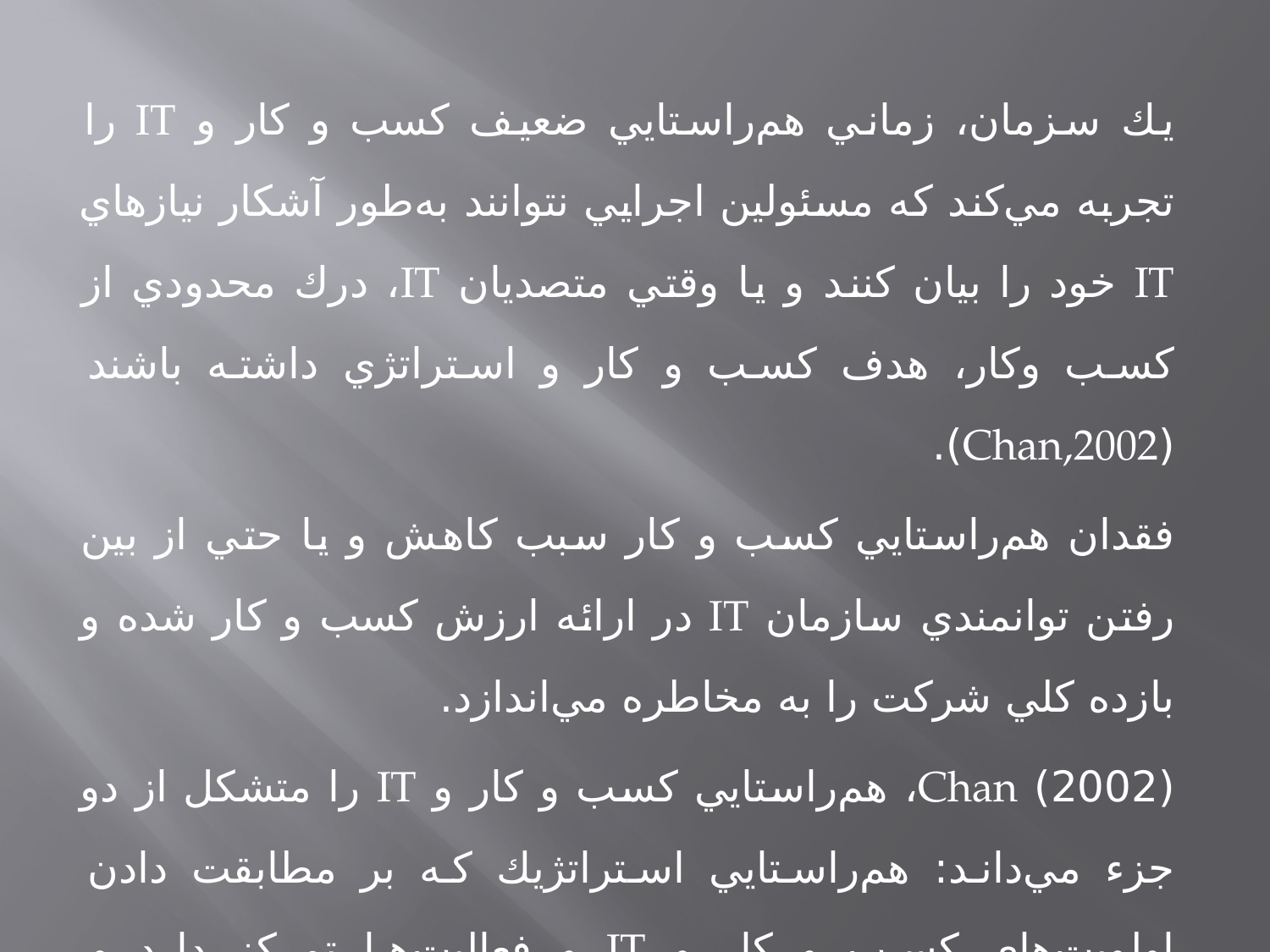

يك سزمان، زماني هم‌راستايي ضعيف كسب و كار و IT را تجربه مي‌كند كه مسئولين اجرايي نتوانند به‌طور آشكار نيازهاي IT خود را بيان كنند و يا وقتي متصديان IT، درك محدودي از كسب وكار، هدف كسب و كار و استراتژي داشته باشند (Chan,2002).
فقدان هم‌راستايي كسب و كار سبب كاهش و يا حتي از بين رفتن توانمندي سازمان IT در ارائه ارزش كسب و كار شده و بازده كلي شركت را به مخاطره مي‌اندازد.
(2002) Chan، هم‌راستايي كسب و كار و IT را متشكل از دو جزء مي‌داند: هم‌راستايي استراتژيك كه بر مطابقت دادن اولويت‌هاي كسب و كار و IT و فعاليت‌ها تمركز دارد و هم‌راستايي ساختاري كه بر تطابق ساختاري بين كسب و كار IT در حوزه ساختار سازماني، روئابط گزارش‌دهي بين كاركنان، چيدمان پرسنل IT و حقوق مربوط به تصميم‌گيري متمركز است.